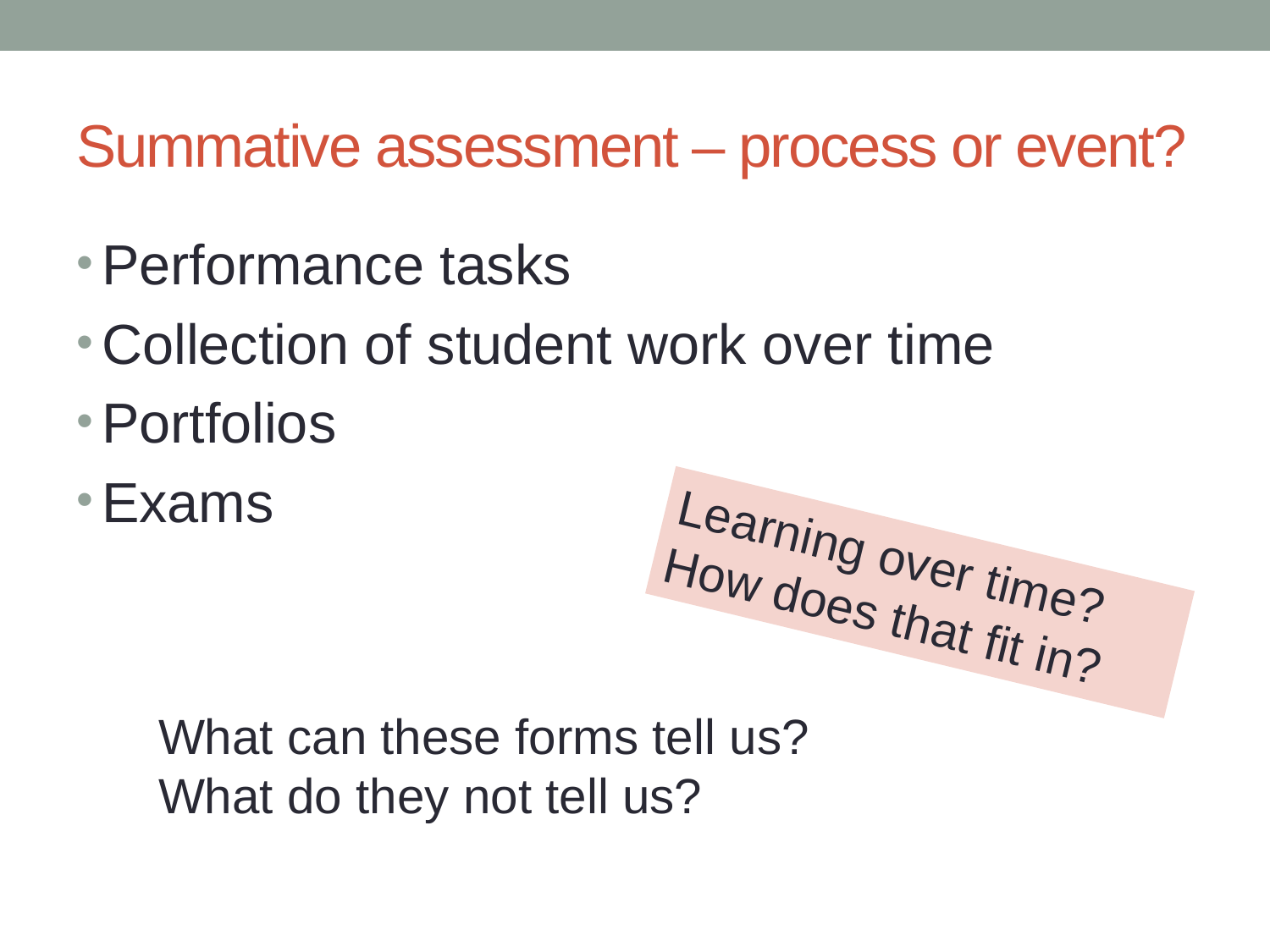

# Summative assessment – process or event?
Performance tasks
Collection of student work over time
Portfolios
Exams

Learning over time?
How does that fit in?
What can these forms tell us?
What do they not tell us?